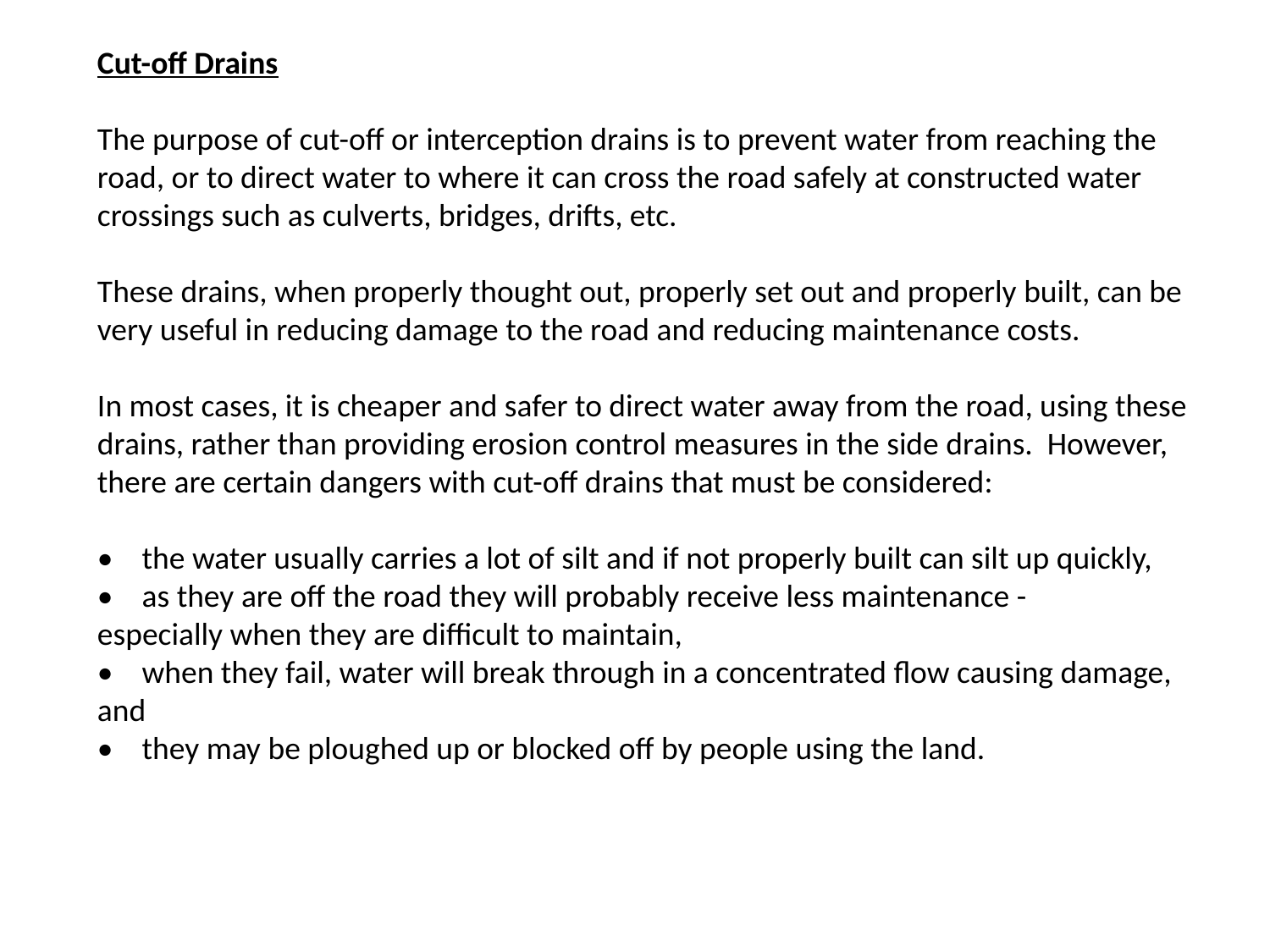

Cut-off Drains

The purpose of cut-off or interception drains is to prevent water from reaching the road, or to direct water to where it can cross the road safely at constructed water crossings such as culverts, bridges, drifts, etc.

These drains, when properly thought out, properly set out and properly built, can be very useful in reducing damage to the road and reducing maintenance costs.

In most cases, it is cheaper and safer to direct water away from the road, using these drains, rather than providing erosion control measures in the side drains.  However, there are certain dangers with cut-off drains that must be considered:

•    the water usually carries a lot of silt and if not properly built can silt up quickly,
•    as they are off the road they will probably receive less maintenance -
especially when they are difficult to maintain,
•    when they fail, water will break through in a concentrated flow causing damage, and
•    they may be ploughed up or blocked off by people using the land.